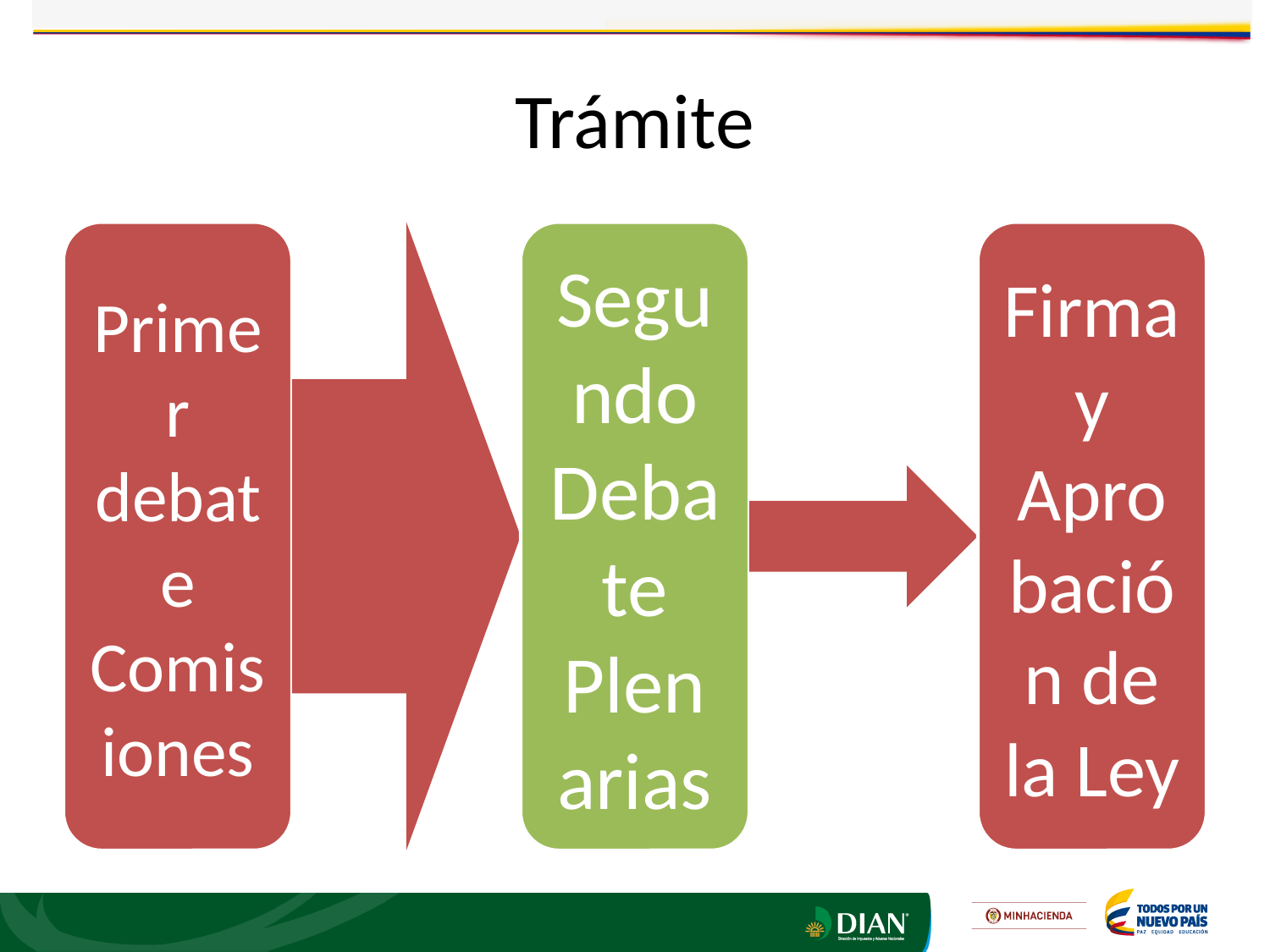

# Trámite
Primer debate Comisiones
Segundo Debate Plenarias
Firma y Aprobación de la Ley